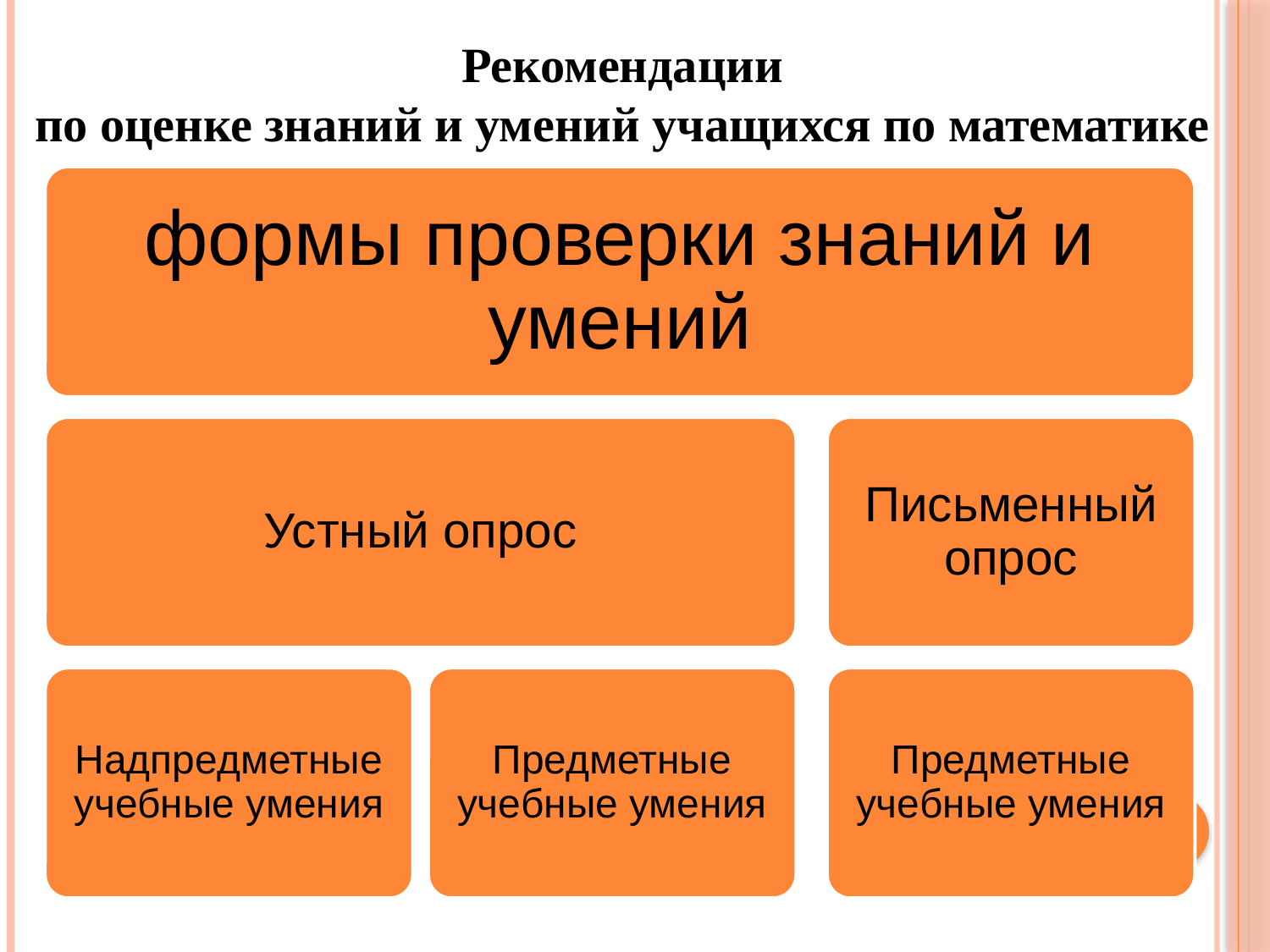

# Рекомендации
по оценке знаний и умений учащихся по математике
формы проверки знаний и умений
Устный опрос
Надпредметные учебные умения
Предметные учебные умения
Письменный опрос
Предметные учебные умения